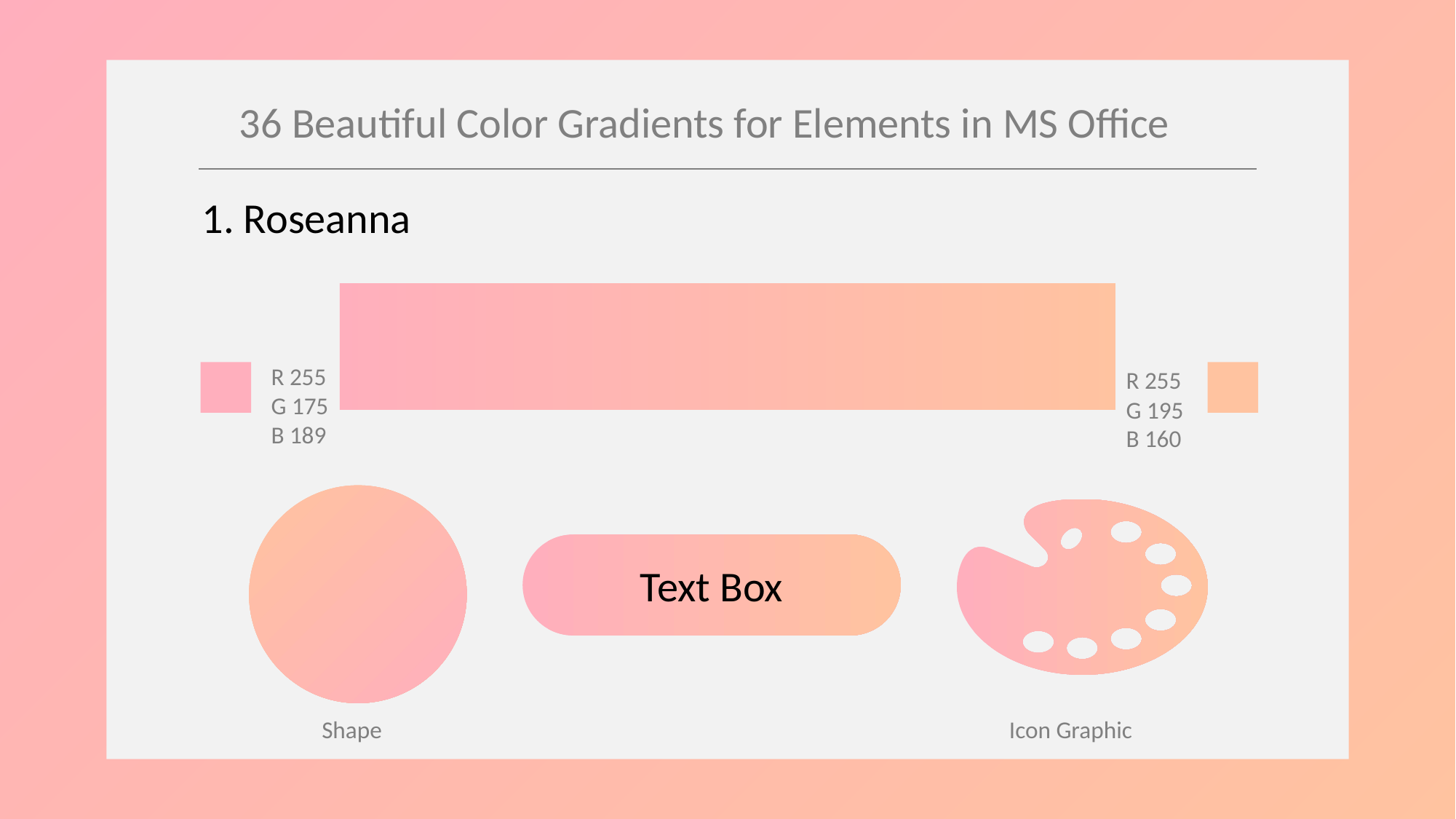

36 Beautiful Color Gradients for Elements in MS Office
1. Roseanna

R 255
G 175
B 189
R 255
G 195
B 160

Text Box
Shape
Icon Graphic
Credit Post
https://digitalsynopsis.com